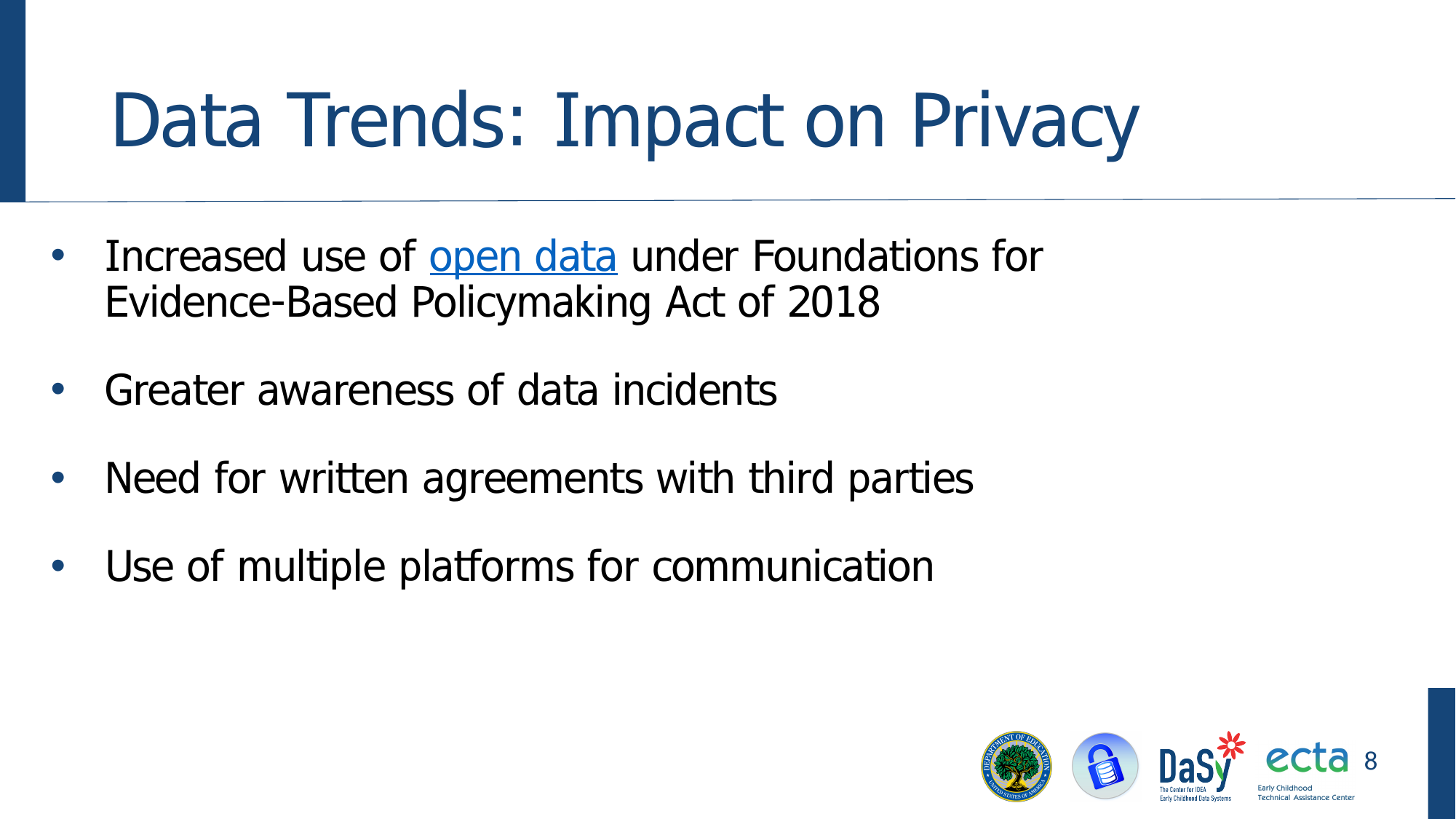

# Data Trends: Impact on Privacy
Increased use of open data under Foundations for Evidence-Based Policymaking Act of 2018
Greater awareness of data incidents
Need for written agreements with third parties
Use of multiple platforms for communication